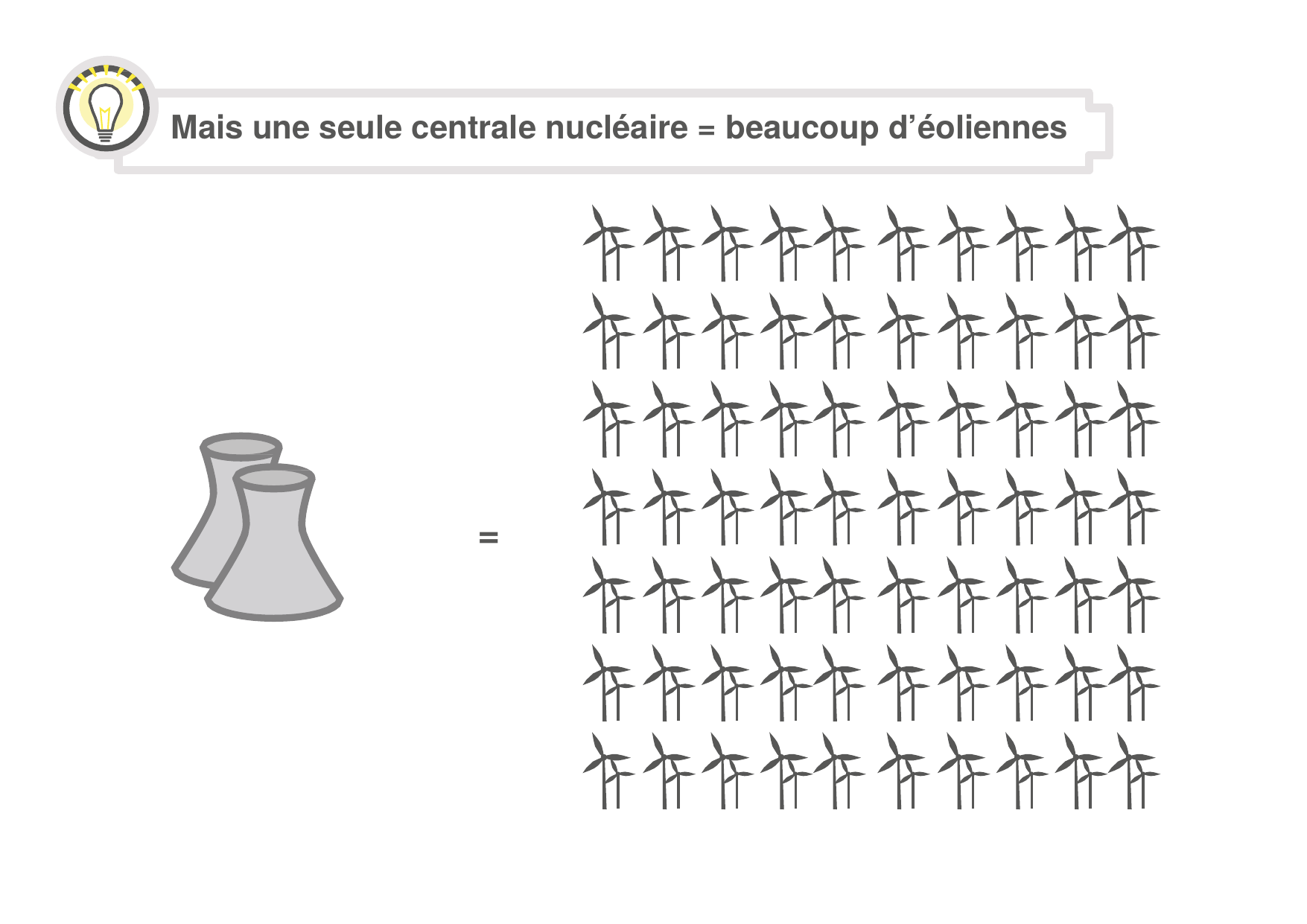

# Mais une seule centrale nucléaire = beaucoup d’éoliennes

=